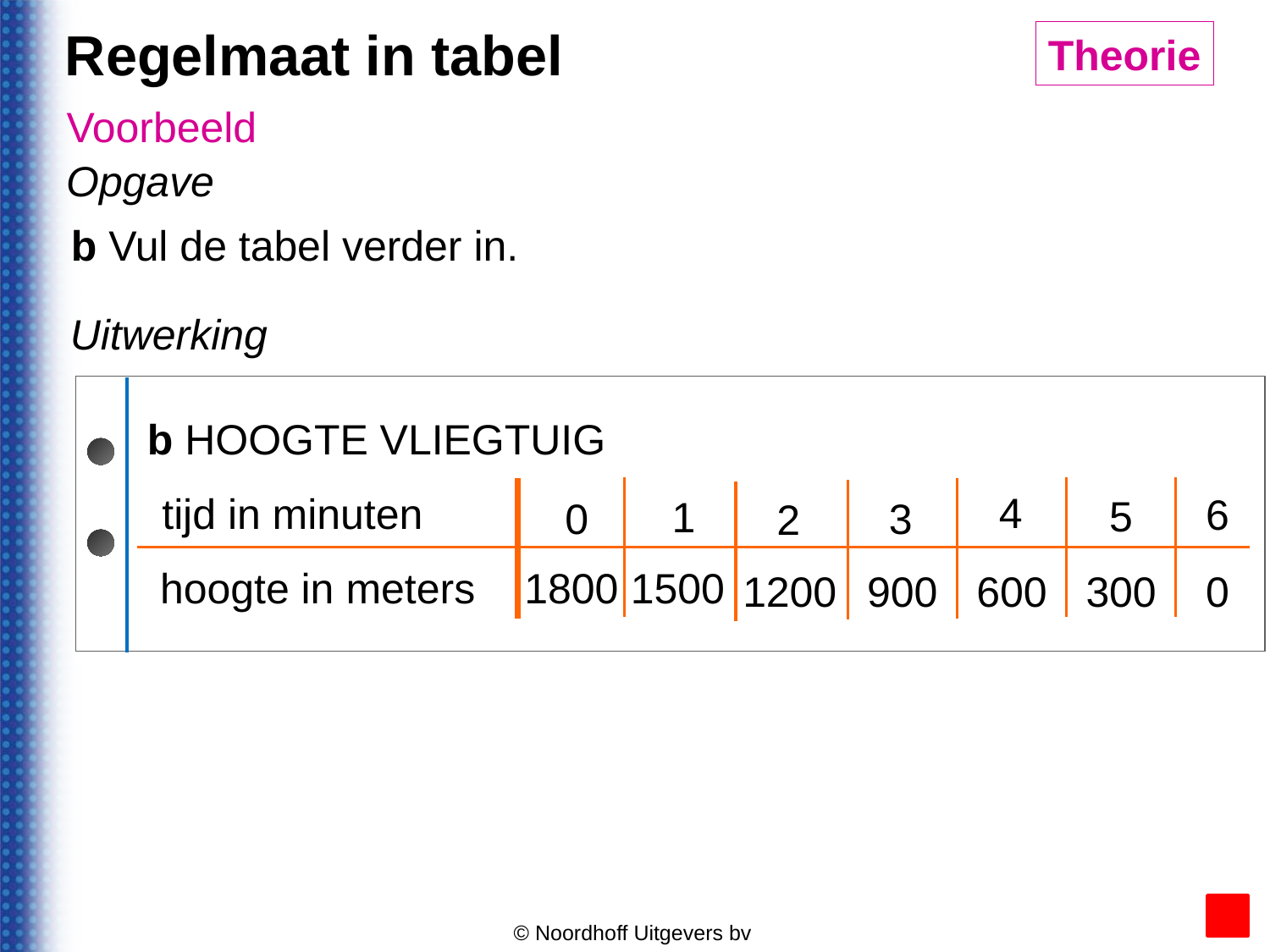

Regelmaat in tabel
Theorie
© Noordhoff Uitgevers bv
Voorbeeld

Opgave
b Vul de tabel verder in.
Uitwerking

b HOOGTE VLIEGTUIG
4
tijd in minuten
6
5
1
3
0
2
hoogte in meters
1500
1800
1200
900
600
300
0

© Noordhoff Uitgevers bv